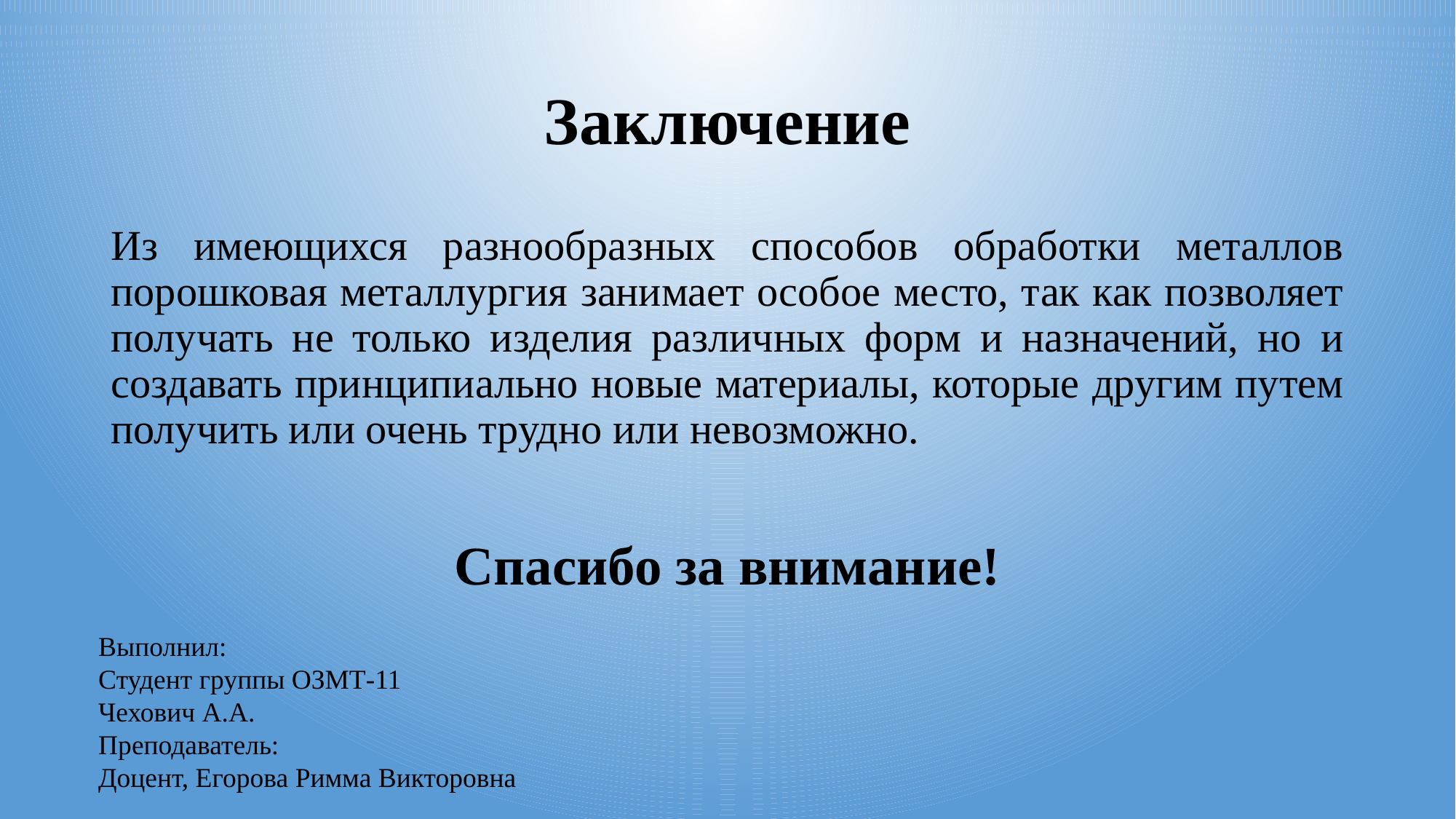

# Заключение
Из имеющихся разнообразных способов обработки металлов порошковая металлургия занимает особое место, так как позволяет получать не только изделия различных форм и назначений, но и создавать принципиально новые материалы, которые другим путем получить или очень трудно или невозможно.

Спасибо за внимание!
Выполнил:
Студент группы ОЗМТ-11
Чехович А.А.
Преподаватель:
Доцент, Егорова Римма Викторовна